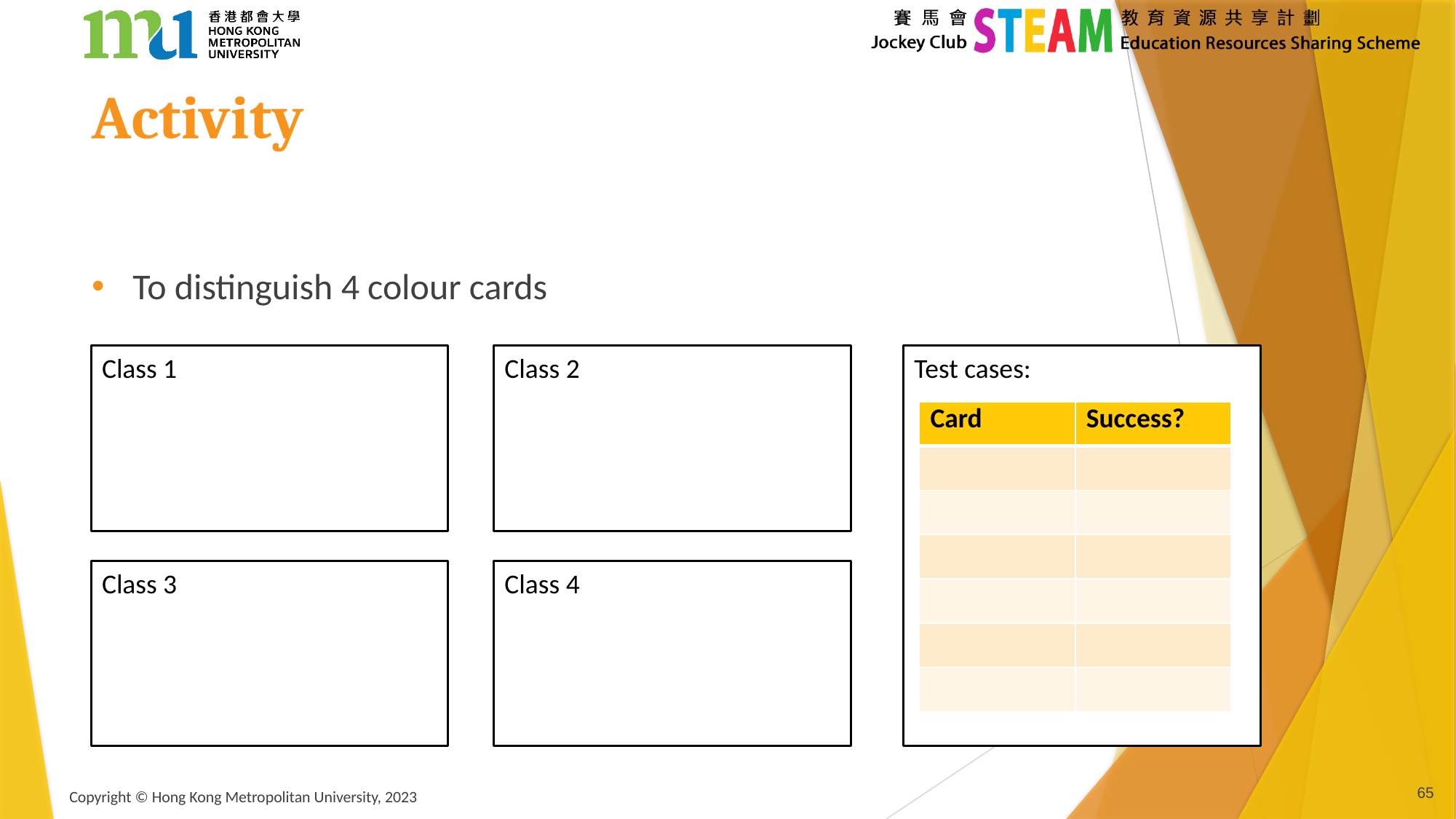

# Activity
To distinguish 4 colour cards
Class 1
Class 2
Test cases:
| Card | Success? |
| --- | --- |
|  |  |
|  |  |
|  |  |
|  |  |
|  |  |
|  |  |
Class 3
Class 4
65